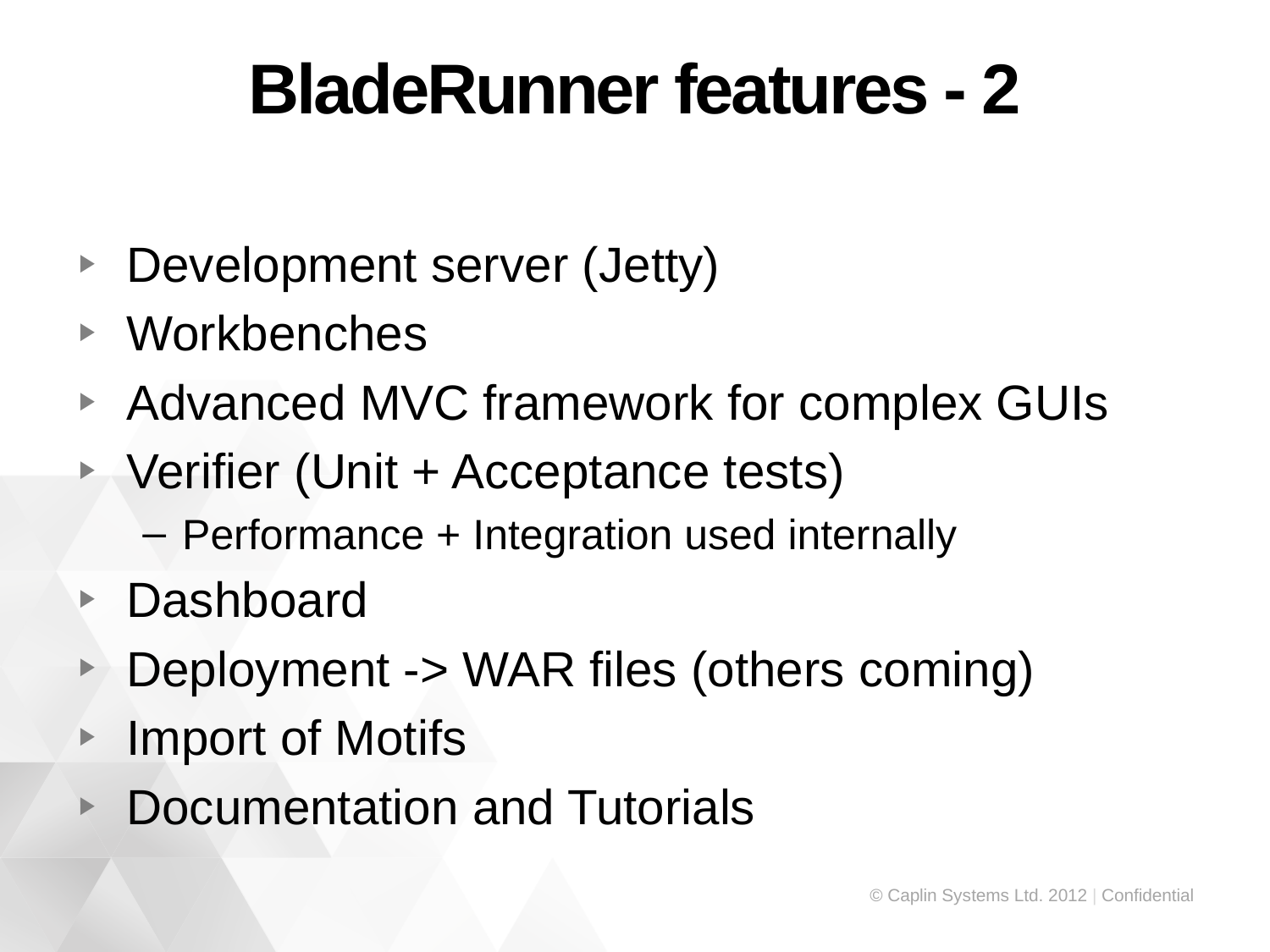

# BladeRunner features - 2
Development server (Jetty)
Workbenches
Advanced MVC framework for complex GUIs
Verifier (Unit + Acceptance tests)
Performance + Integration used internally
Dashboard
Deployment -> WAR files (others coming)
Import of Motifs
Documentation and Tutorials